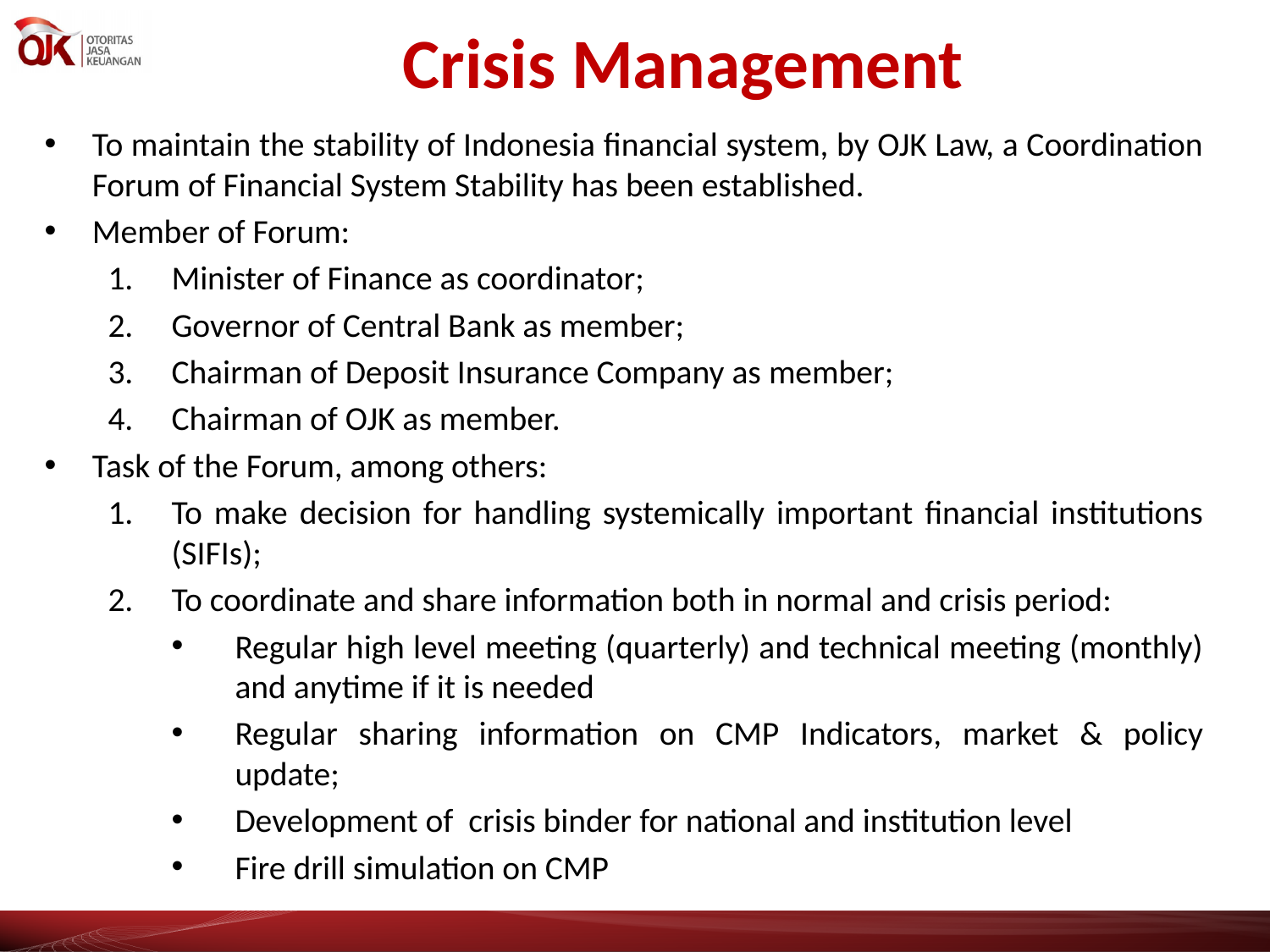

# Crisis Management
To maintain the stability of Indonesia financial system, by OJK Law, a Coordination Forum of Financial System Stability has been established.
Member of Forum:
Minister of Finance as coordinator;
Governor of Central Bank as member;
Chairman of Deposit Insurance Company as member;
Chairman of OJK as member.
Task of the Forum, among others:
To make decision for handling systemically important financial institutions (SIFIs);
To coordinate and share information both in normal and crisis period:
Regular high level meeting (quarterly) and technical meeting (monthly) and anytime if it is needed
Regular sharing information on CMP Indicators, market & policy update;
Development of  crisis binder for national and institution level
Fire drill simulation on CMP